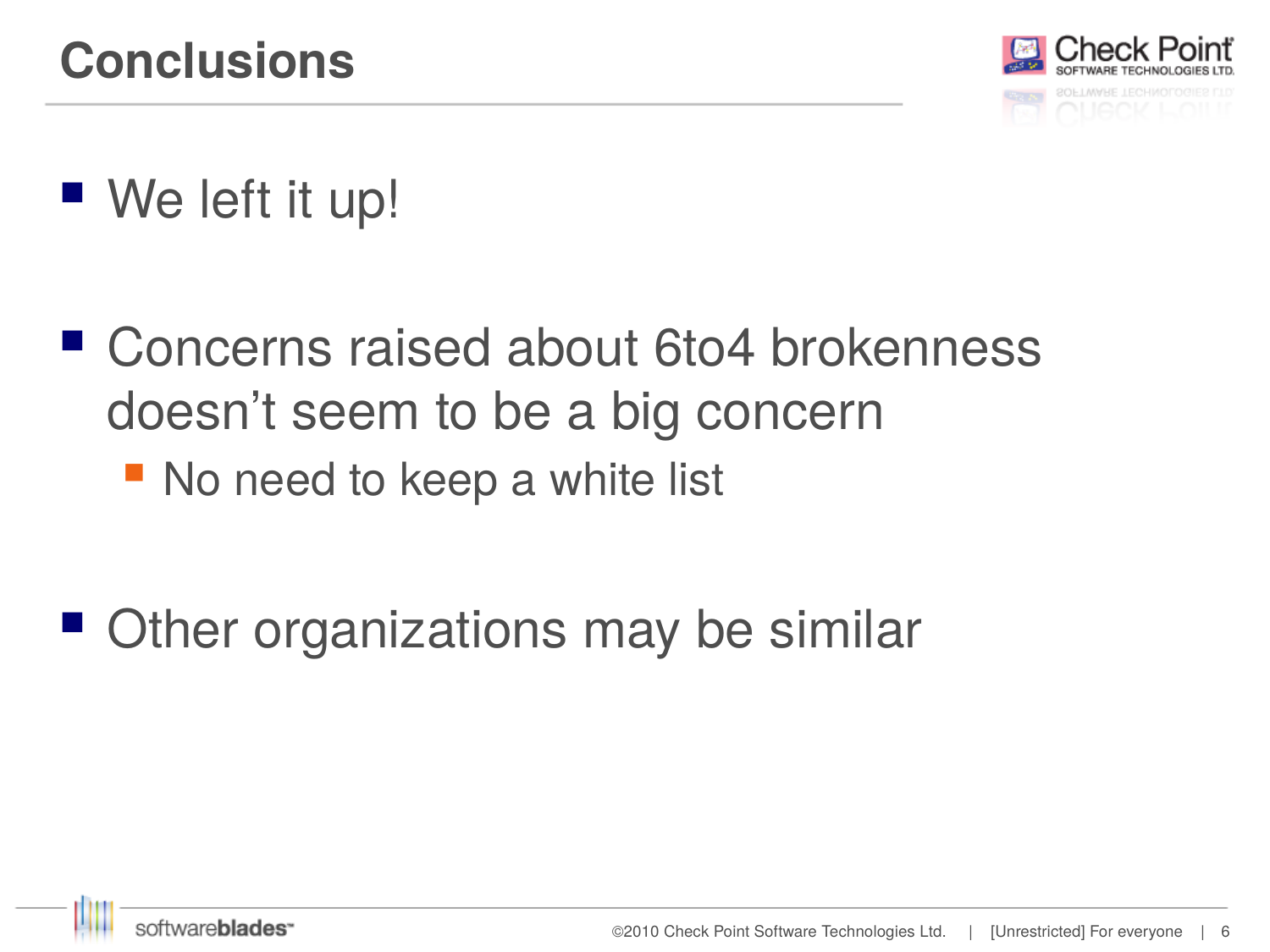

# Conclusions
We left it up!

Concerns raised about 6to4 brokenness doesn’t seem to be a big concern
No need to keep a white list

Other organizations may be similar